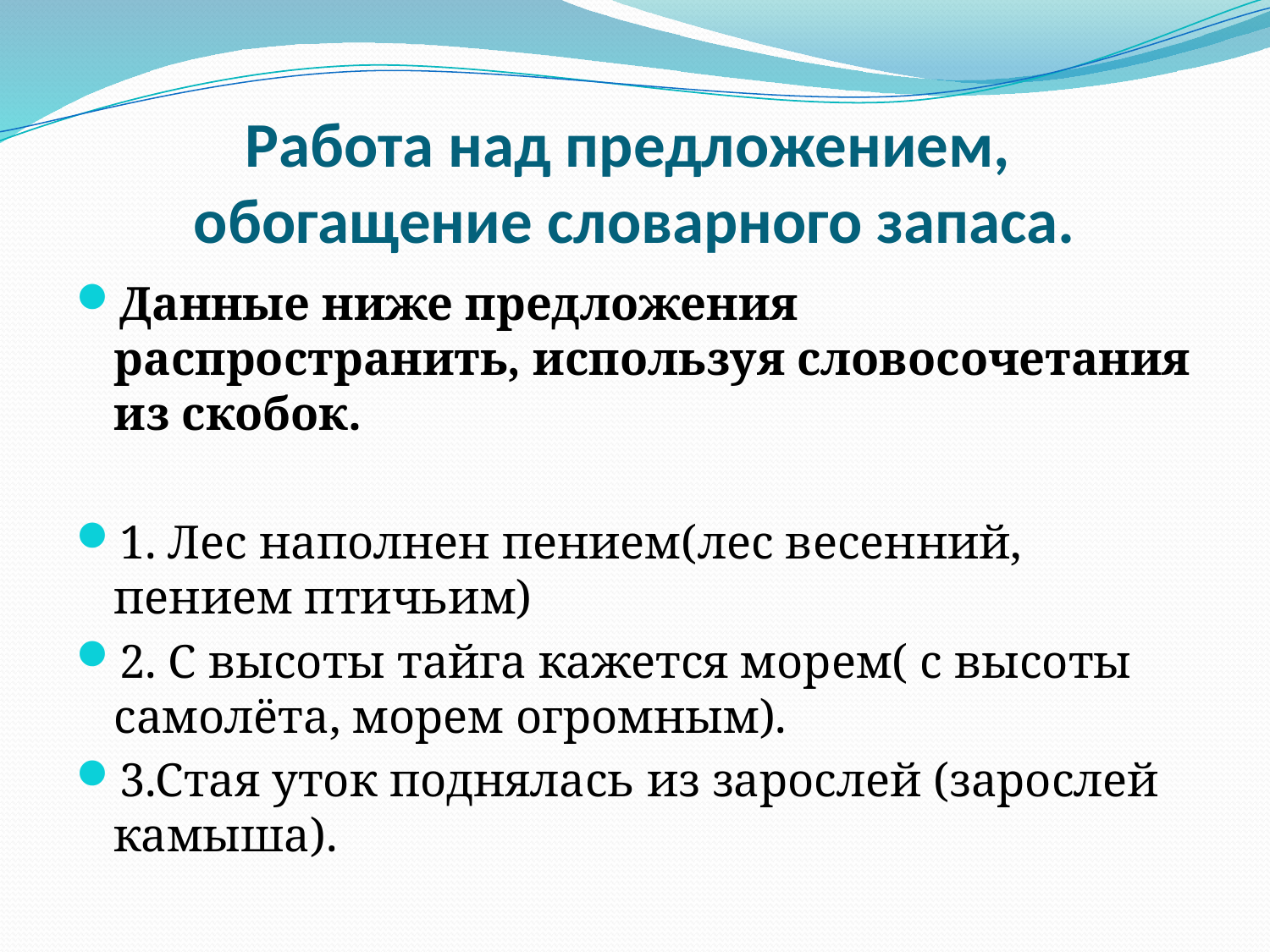

# Работа над предложением, обогащение словарного запаса.
Данные ниже предложения распространить, используя словосочетания из скобок.

1. Лес наполнен пением(лес весенний, пением птичьим)
2. С высоты тайга кажется морем( с высоты самолёта, морем огромным).
3.Стая уток поднялась из зарослей (зарослей камыша).